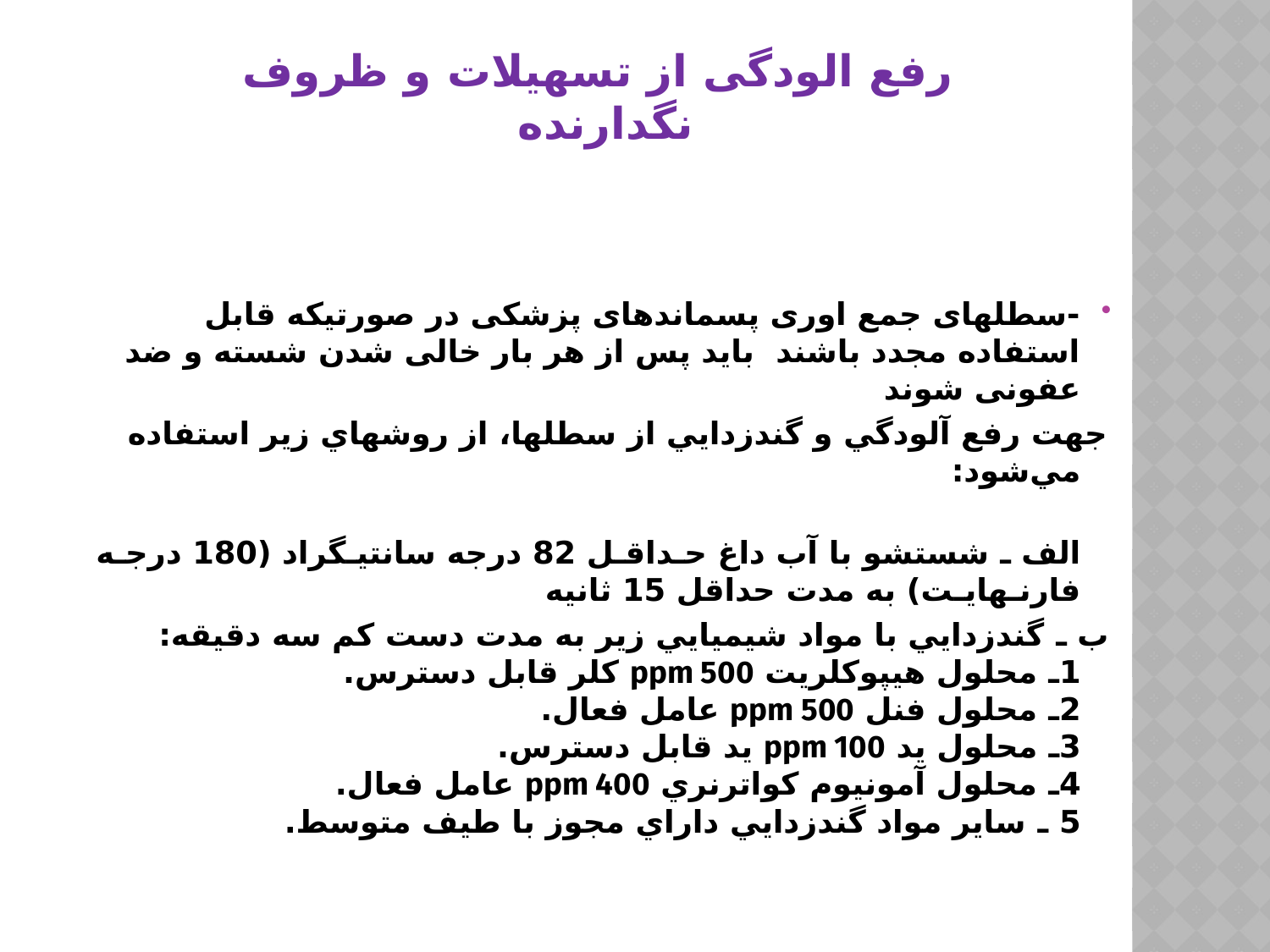

# رفع الودگی از تسهیلات و ظروف نگدارنده

-سطلهای جمع اوری پسماندهای پزشکی در صورتیکه قابل استفاده مجدد باشند  باید پس از هر بار خالی شدن شسته و ضد عفونی شوند
جهت رفع آلودگي و گندزدايي از سطلها، از روشهاي زير استفاده مي‌شود:
الف ـ شستشو با آب داغ حـداقـل 82 درجه سانتيـگراد (180 درجـه فارنـهايـت) به مدت حداقل 15 ثانيه
ب ـ گندزدايي با مواد شيميايي زير به مدت دست كم سه دقيقه:
1ـ محلول هيپوكلريت ppm 500 كلر قابل دسترس.
2ـ محلول فنل ppm 500 عامل فعال.
3ـ محلول يد ppm 100 يد قابل دسترس.
4ـ محلول آمونيوم كواترنري ppm 400 عامل فعال.
5 ـ ساير مواد گندزدايي داراي مجوز با طيف متوسط.